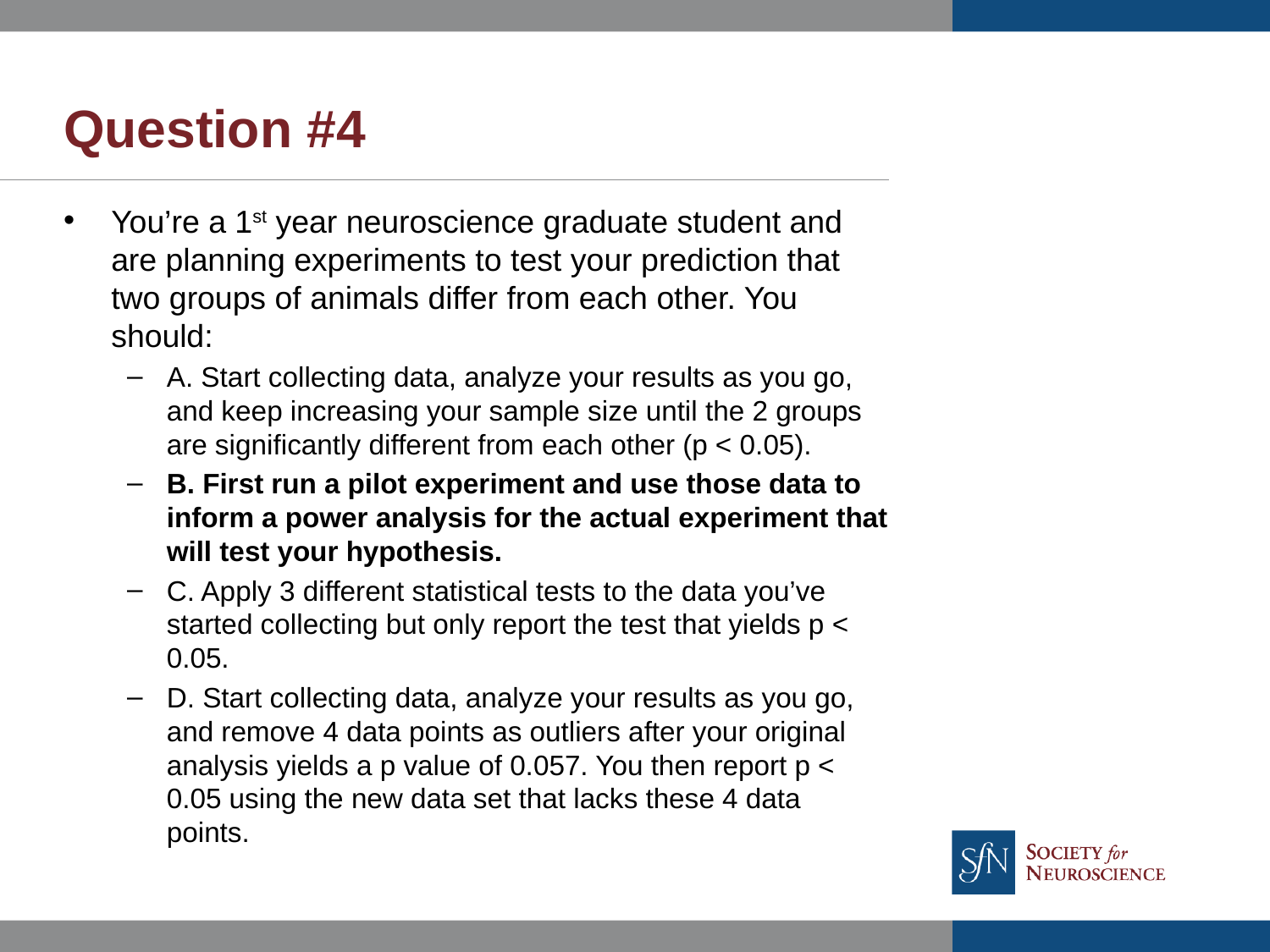

# Question #4
You’re a 1st year neuroscience graduate student and are planning experiments to test your prediction that two groups of animals differ from each other. You should:
A. Start collecting data, analyze your results as you go, and keep increasing your sample size until the 2 groups are significantly different from each other (p < 0.05).
B. First run a pilot experiment and use those data to inform a power analysis for the actual experiment that will test your hypothesis.
C. Apply 3 different statistical tests to the data you’ve started collecting but only report the test that yields p < 0.05.
D. Start collecting data, analyze your results as you go, and remove 4 data points as outliers after your original analysis yields a p value of 0.057. You then report p < 0.05 using the new data set that lacks these 4 data points.